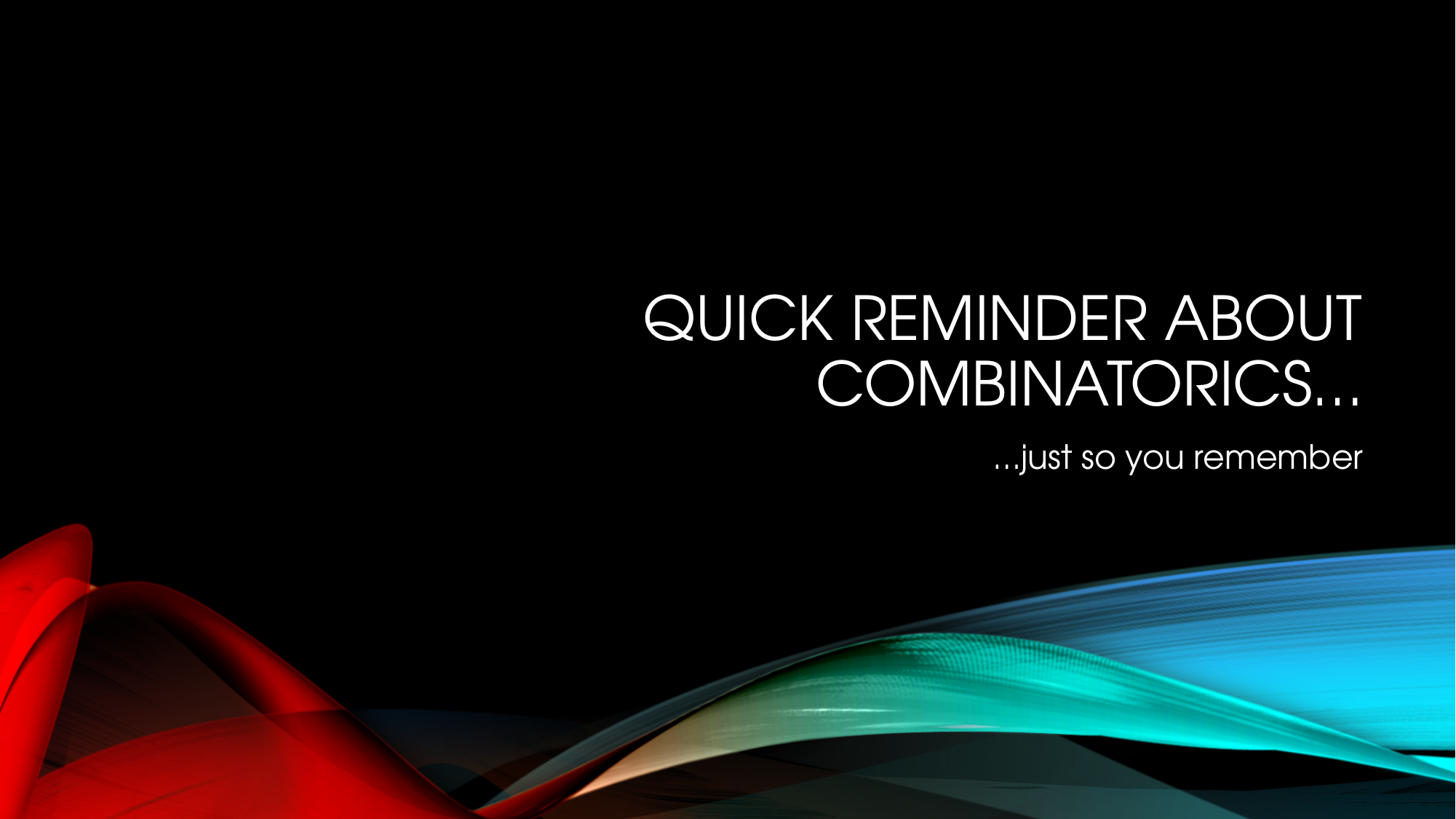

# Quick reminder about Combinatorics…
…just so you remember